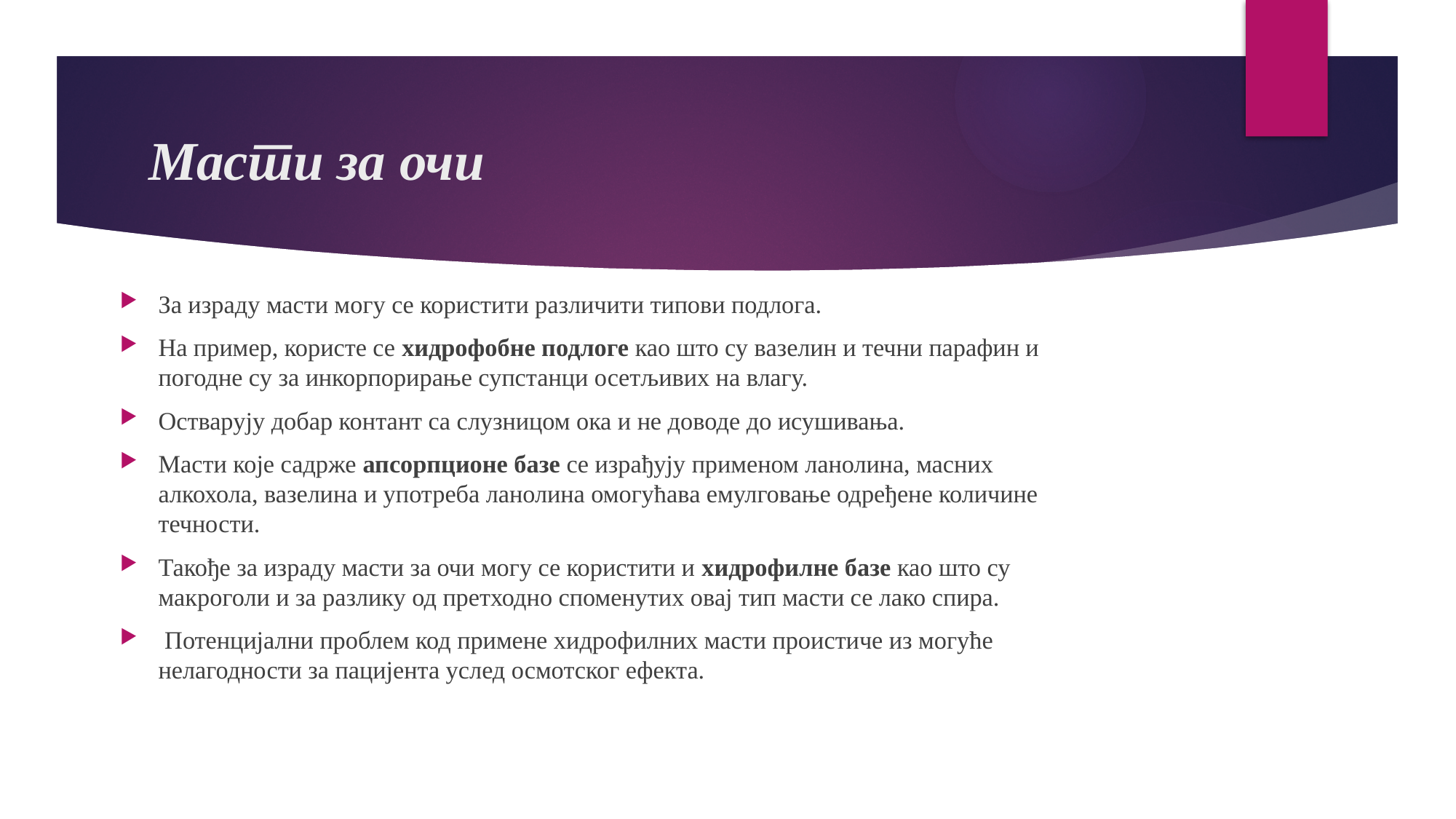

# Масти за очи
За израду масти могу се користити различити типови подлога.
На пример, користе се хидрофобне подлоге као што су вазелин и течни парафин и погодне су за инкорпорирање супстанци осетљивих на влагу.
Остварују добар контант са слузницом ока и не доводе до исушивања.
Масти које садрже апсорпционе базе се израђују применом ланолина, масних алкохола, вазелина и употреба ланолина омогућава емулговање одређене количине течности.
Такође за израду масти за очи могу се користити и хидрофилне базе као што су макроголи и за разлику од претходно споменутих овај тип масти се лако спира.
 Потенцијални проблем код примене хидрофилних масти проистиче из могуће нелагодности за пацијента услед осмотског ефекта.